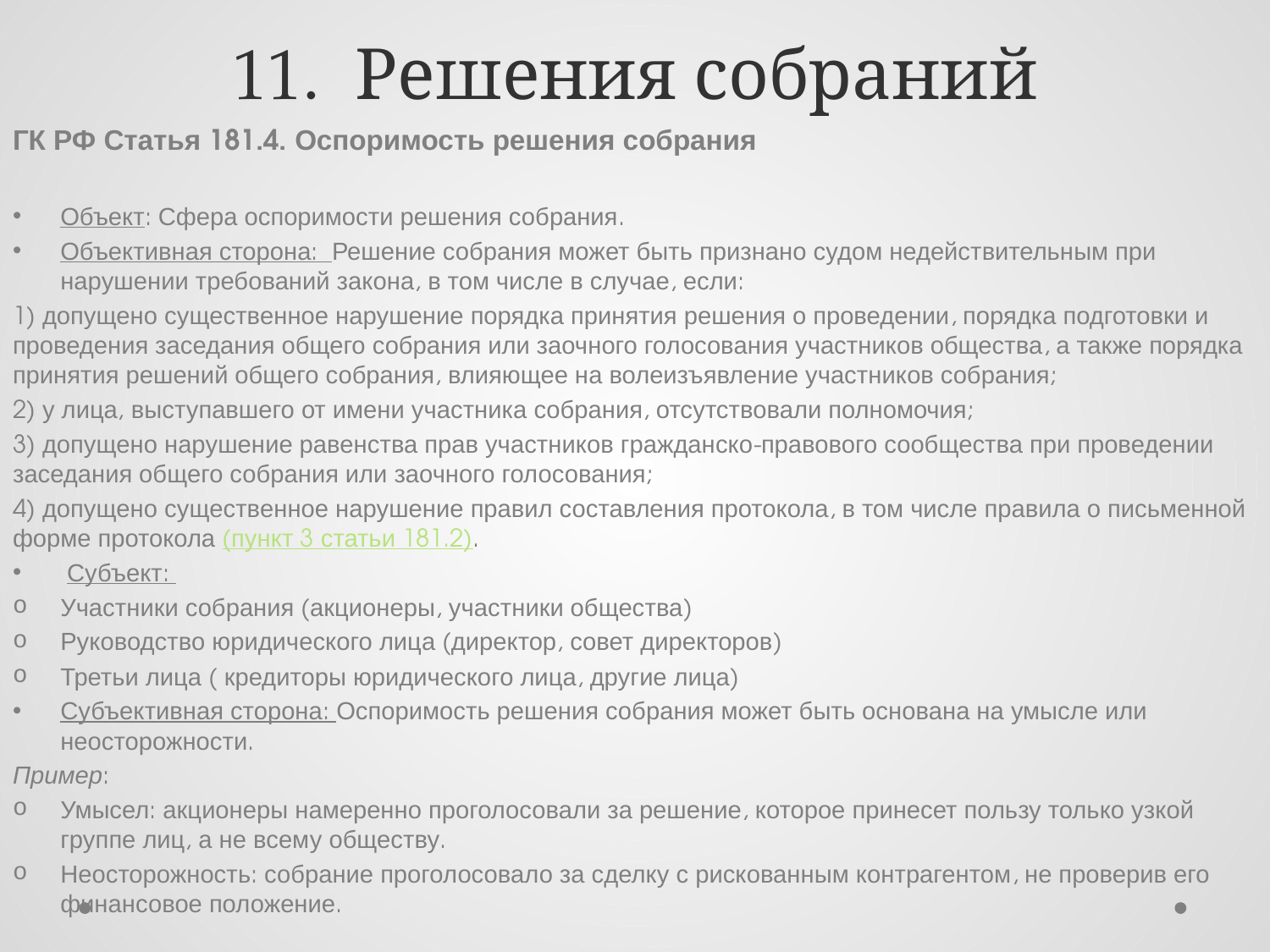

# 11.  Решения собраний
ГК РФ Статья 181.4. Оспоримость решения собрания

Объект: Сфера оспоримости решения собрания.
Объективная сторона:  Решение собрания может быть признано судом недействительным при нарушении требований закона, в том числе в случае, если:
1) допущено существенное нарушение порядка принятия решения о проведении, порядка подготовки и проведения заседания общего собрания или заочного голосования участников общества, а также порядка принятия решений общего собрания, влияющее на волеизъявление участников собрания;
2) у лица, выступавшего от имени участника собрания, отсутствовали полномочия;
3) допущено нарушение равенства прав участников гражданско-правового сообщества при проведении заседания общего собрания или заочного голосования;
4) допущено существенное нарушение правил составления протокола, в том числе правила о письменной форме протокола (пункт 3 статьи 181.2).
 Субъект:
Участники собрания (акционеры, участники общества)
Руководство юридического лица (директор, совет директоров)
Третьи лица ( кредиторы юридического лица, другие лица)
Субъективная сторона: Оспоримость решения собрания может быть основана на умысле или неосторожности.
Пример:
Умысел: акционеры намеренно проголосовали за решение, которое принесет пользу только узкой группе лиц, а не всему обществу.
Неосторожность: собрание проголосовало за сделку с рискованным контрагентом, не проверив его финансовое положение.